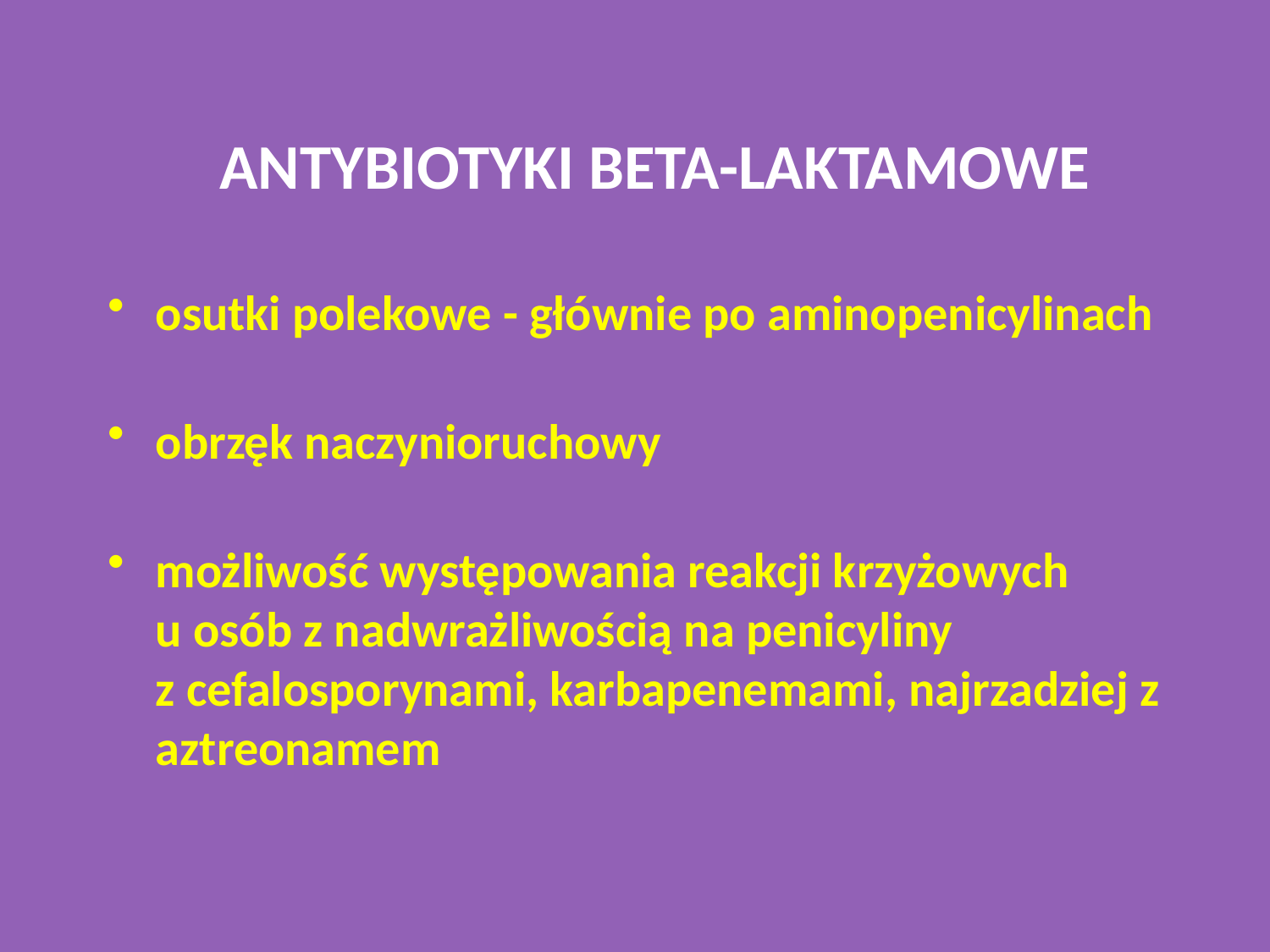

# ANTYBIOTYKI BETA-LAKTAMOWE
osutki polekowe - głównie po aminopenicylinach
obrzęk naczynioruchowy
możliwość występowania reakcji krzyżowych
u osób z nadwrażliwością na penicyliny
z cefalosporynami, karbapenemami, najrzadziej z aztreonamem